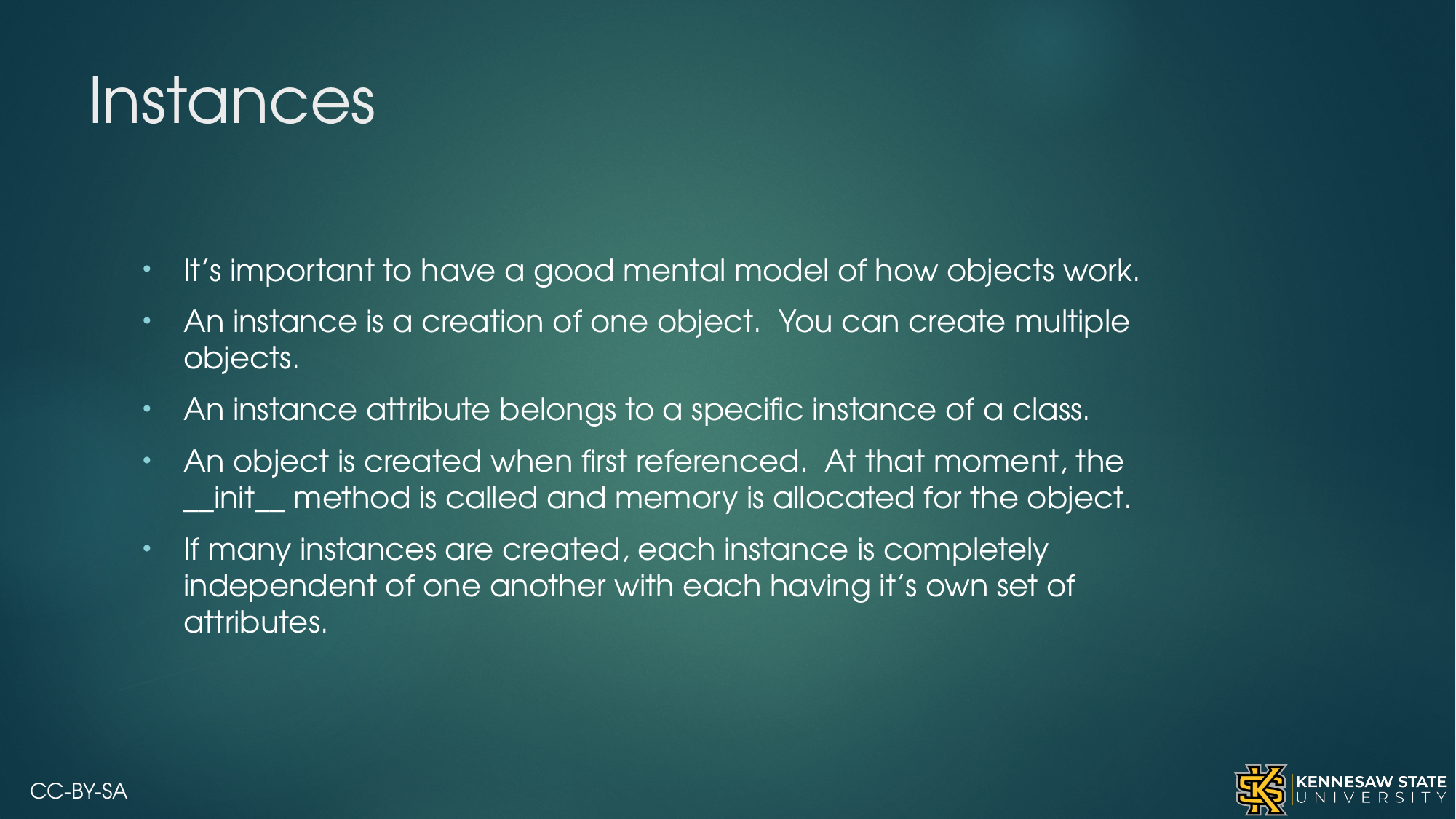

# Instances
It’s important to have a good mental model of how objects work.
An instance is a creation of one object.  You can create multiple objects.
An instance attribute belongs to a specific instance of a class.
An object is created when first referenced.  At that moment, the __init__ method is called and memory is allocated for the object.
If many instances are created, each instance is completely independent of one another with each having it’s own set of attributes.